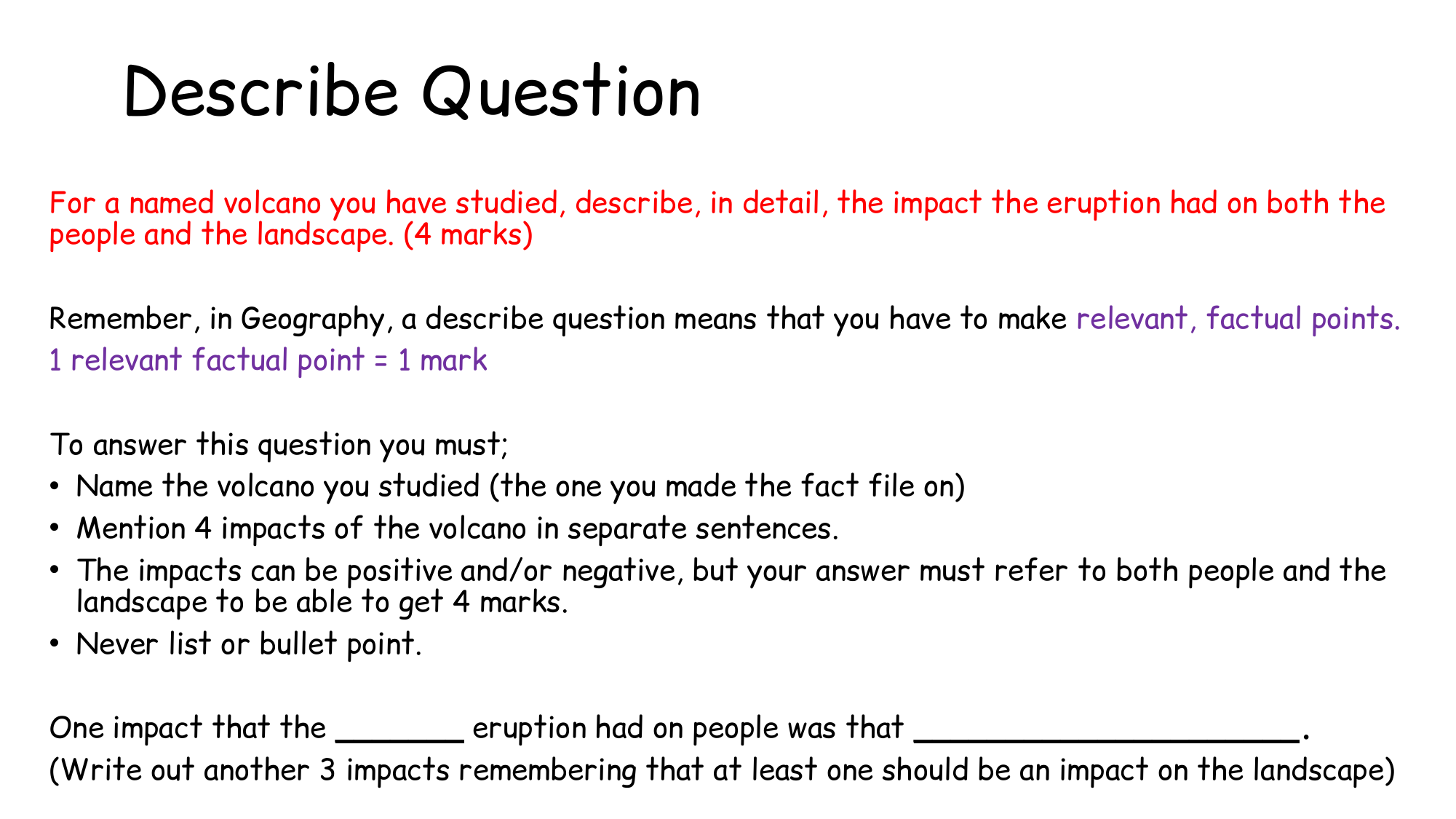

# Describe Question
For a named volcano you have studied, describe, in detail, the impact the eruption had on both the people and the landscape. (4 marks)

Remember, in Geography, a describe question means that you have to make relevant, factual points.
1 relevant factual point = 1 mark

To answer this question you must;
Name the volcano you studied (the one you made the fact file on)
Mention 4 impacts of the volcano in separate sentences.
The impacts can be positive and/or negative, but your answer must refer to both people and the landscape to be able to get 4 marks.
Never list or bullet point.

One impact that the _______ eruption had on people was that _____________________.
(Write out another 3 impacts remembering that at least one should be an impact on the landscape)